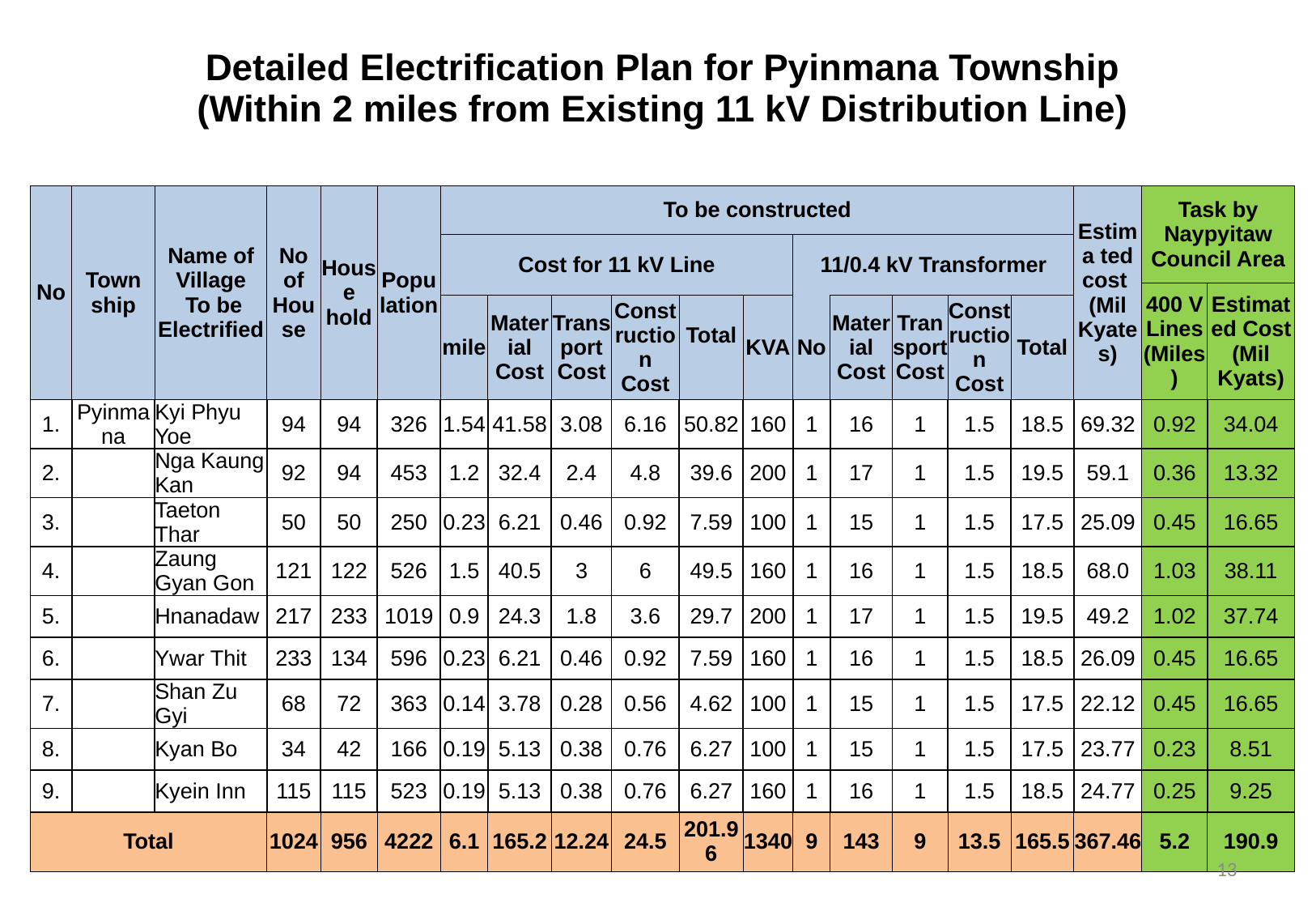

| Detailed Electrification Plan for Pyinmana Township (Within 2 miles from Existing 11 kV Distribution Line) |  |  |  |  |  |  |  |  |  |  |  |  |  |  |  |  |  |  |  |  |
| --- | --- | --- | --- | --- | --- | --- | --- | --- | --- | --- | --- | --- | --- | --- | --- | --- | --- | --- | --- | --- |
|  |  |  |  |  |  |  |  |  |  |  |  |  |  |  |  |  |  |  |  |  |
| No | Town ship | Name of Village To be Electrified | No of House | House hold | Popu lation | To be constructed |  |  |  |  |  |  |  |  |  |  | Estima ted cost (Mil Kyates) | Task by Naypyitaw Council Area |  |  |
|  |  |  |  |  |  | Cost for 11 kV Line |  |  |  |  |  | 11/0.4 kV Transformer |  |  |  |  |  |  |  |  |
|  |  |  |  |  |  |  |  |  |  |  |  |  |  |  |  |  |  | 400 V Lines (Miles) |  | Estimated Cost (Mil Kyats) |
|  |  |  |  |  |  | mile | Material Cost | Transport Cost | Construction Cost | Total | KVA | No | Material Cost | Transport Cost | Construction Cost | Total |  |  |  |  |
| 1. | Pyinmana | Kyi Phyu Yoe | 94 | 94 | 326 | 1.54 | 41.58 | 3.08 | 6.16 | 50.82 | 160 | 1 | 16 | 1 | 1.5 | 18.5 | 69.32 | 0.92 |  | 34.04 |
| 2. |  | Nga Kaung Kan | 92 | 94 | 453 | 1.2 | 32.4 | 2.4 | 4.8 | 39.6 | 200 | 1 | 17 | 1 | 1.5 | 19.5 | 59.1 | 0.36 |  | 13.32 |
| 3. |  | Taeton Thar | 50 | 50 | 250 | 0.23 | 6.21 | 0.46 | 0.92 | 7.59 | 100 | 1 | 15 | 1 | 1.5 | 17.5 | 25.09 | 0.45 |  | 16.65 |
| 4. |  | Zaung Gyan Gon | 121 | 122 | 526 | 1.5 | 40.5 | 3 | 6 | 49.5 | 160 | 1 | 16 | 1 | 1.5 | 18.5 | 68.0 | 1.03 |  | 38.11 |
| 5. |  | Hnanadaw | 217 | 233 | 1019 | 0.9 | 24.3 | 1.8 | 3.6 | 29.7 | 200 | 1 | 17 | 1 | 1.5 | 19.5 | 49.2 | 1.02 |  | 37.74 |
| 6. |  | Ywar Thit | 233 | 134 | 596 | 0.23 | 6.21 | 0.46 | 0.92 | 7.59 | 160 | 1 | 16 | 1 | 1.5 | 18.5 | 26.09 | 0.45 |  | 16.65 |
| 7. |  | Shan Zu Gyi | 68 | 72 | 363 | 0.14 | 3.78 | 0.28 | 0.56 | 4.62 | 100 | 1 | 15 | 1 | 1.5 | 17.5 | 22.12 | 0.45 |  | 16.65 |
| 8. |  | Kyan Bo | 34 | 42 | 166 | 0.19 | 5.13 | 0.38 | 0.76 | 6.27 | 100 | 1 | 15 | 1 | 1.5 | 17.5 | 23.77 | 0.23 |  | 8.51 |
| 9. |  | Kyein Inn | 115 | 115 | 523 | 0.19 | 5.13 | 0.38 | 0.76 | 6.27 | 160 | 1 | 16 | 1 | 1.5 | 18.5 | 24.77 | 0.25 |  | 9.25 |
| Total |  |  | 1024 | 956 | 4222 | 6.1 | 165.2 | 12.24 | 24.5 | 201.96 | 1340 | 9 | 143 | 9 | 13.5 | 165.5 | 367.46 | 5.2 |  | 190.9 |
13